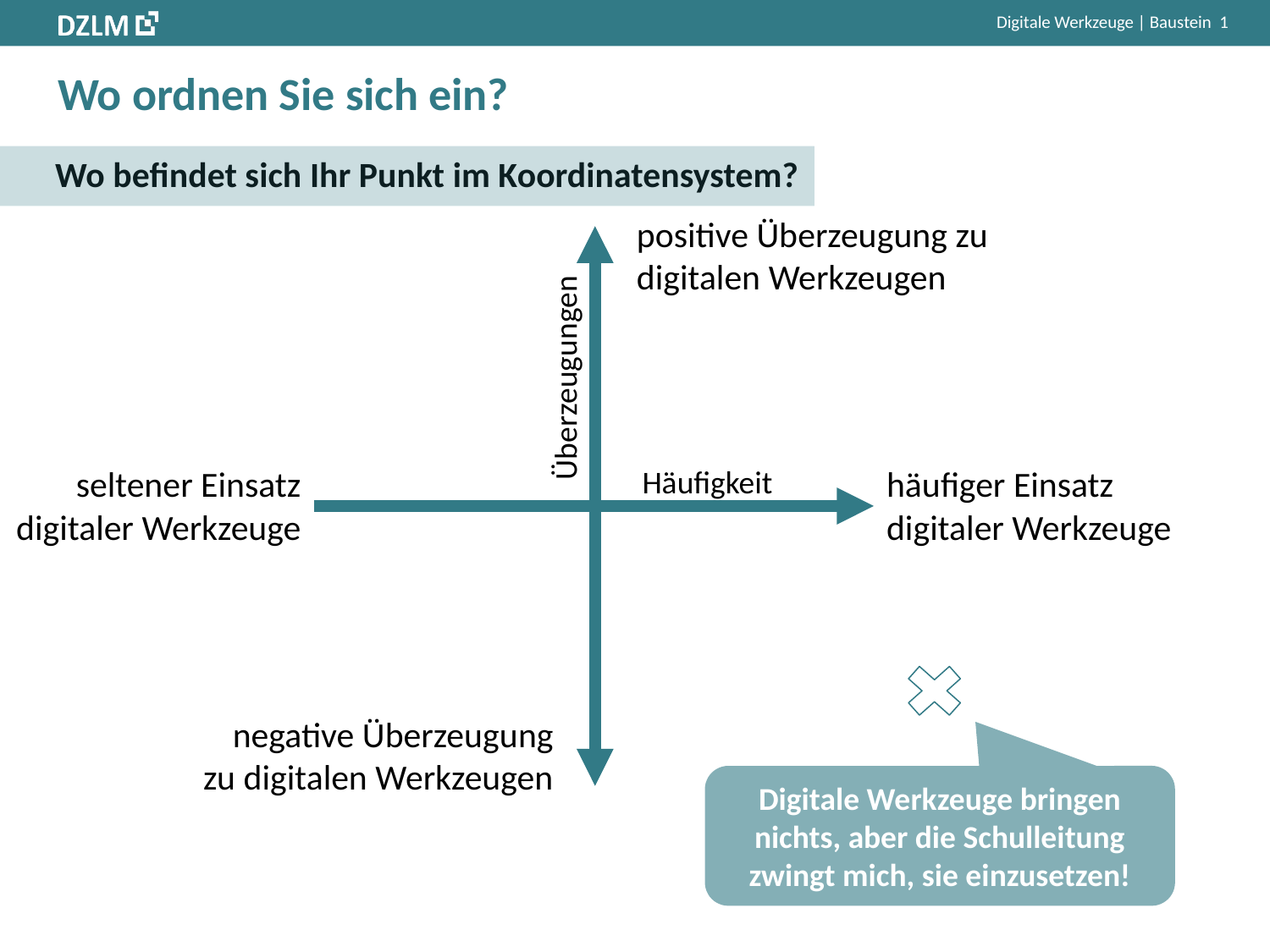

# Wo ordnen Sie sich ein?
Wo befindet sich Ihr Punkt im Koordinatensystem?

positive Überzeugung zu digitalen Werkzeugen

Überzeugungen
seltener Einsatz
digitaler Werkzeuge

Häufigkeit
häufiger Einsatz
digitaler Werkzeuge

negative Überzeugung zu digitalen Werkzeugen

Digitale Werkzeuge bringen nichts, aber die Schulleitung zwingt mich, sie einzusetzen!